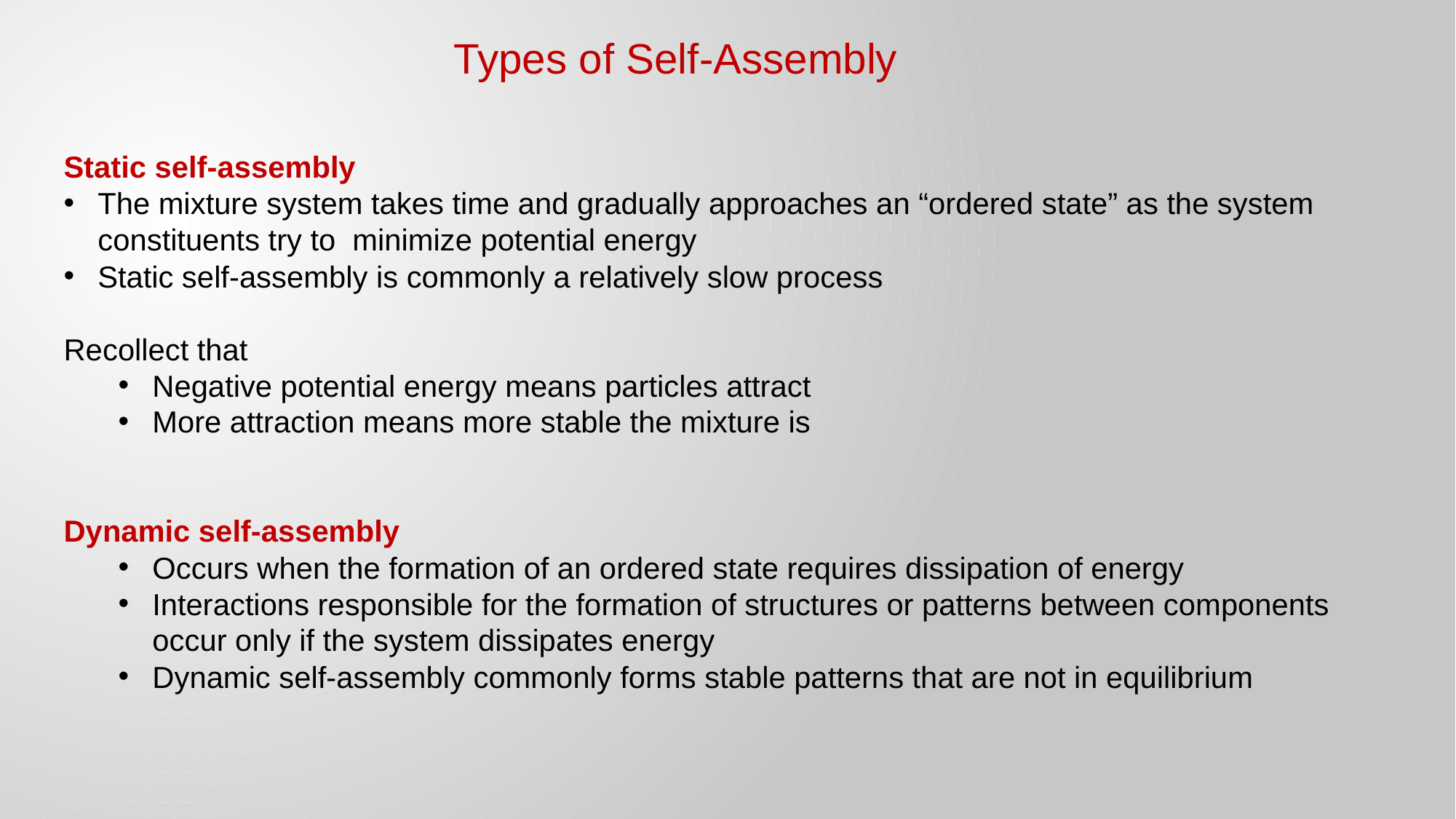

Types of Self-Assembly
Static self-assembly
The mixture system takes time and gradually approaches an “ordered state” as the system constituents try to  minimize potential energy
Static self-assembly is commonly a relatively slow process

Recollect that
Negative potential energy means particles attract
More attraction means more stable the mixture is

Dynamic self-assembly
Occurs when the formation of an ordered state requires dissipation of energy
Interactions responsible for the formation of structures or patterns between components occur only if the system dissipates energy
Dynamic self-assembly commonly forms stable patterns that are not in equilibrium